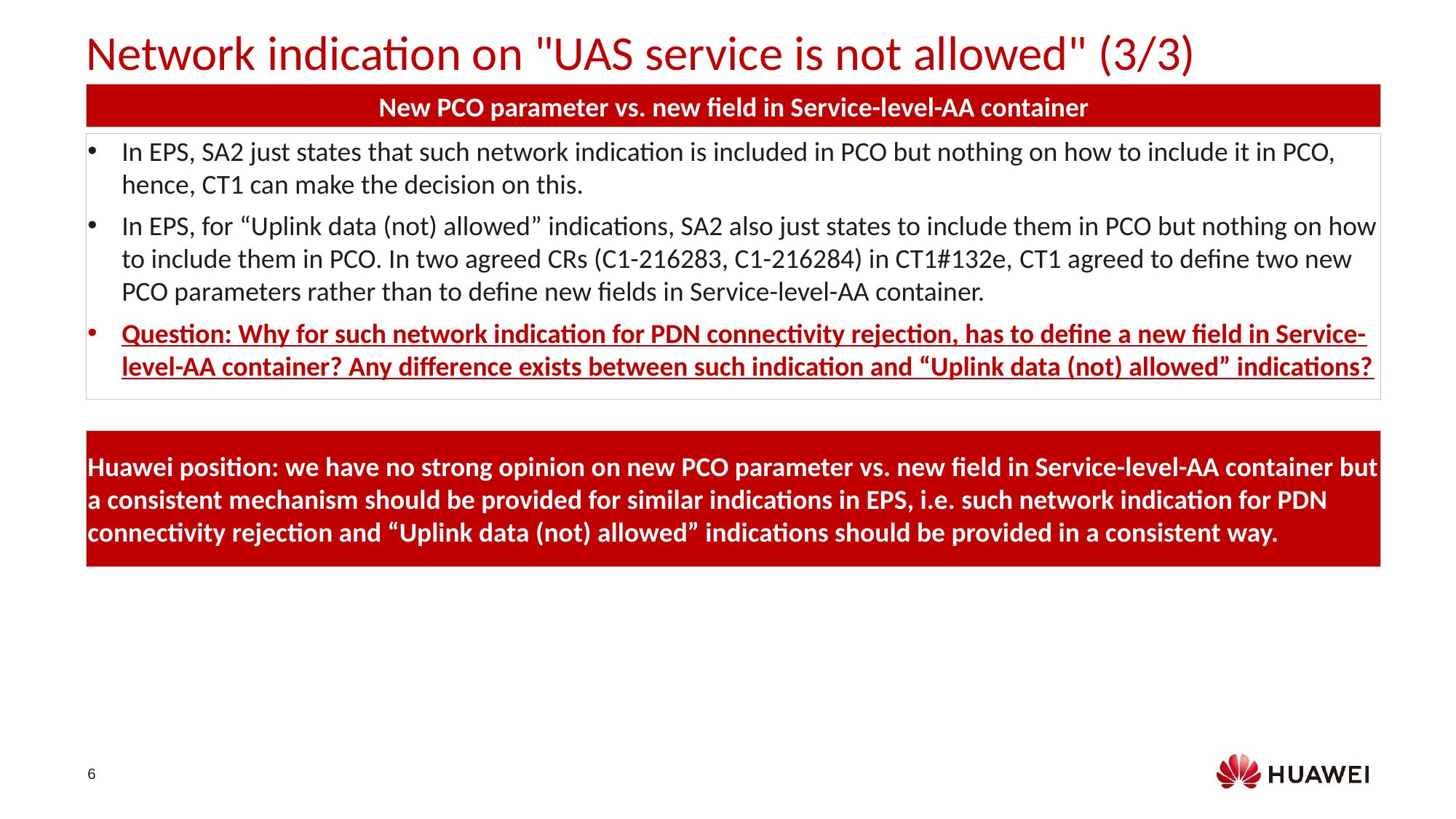

Network indication on "UAS service is not allowed" (3/3)
New PCO parameter vs. new field in Service-level-AA container
In EPS, SA2 just states that such network indication is included in PCO but nothing on how to include it in PCO, hence, CT1 can make the decision on this.
In EPS, for “Uplink data (not) allowed” indications, SA2 also just states to include them in PCO but nothing on how to include them in PCO. In two agreed CRs (C1-216283, C1-216284) in CT1#132e, CT1 agreed to define two new PCO parameters rather than to define new fields in Service-level-AA container.
Question: Why for such network indication for PDN connectivity rejection, has to define a new field in Service-level-AA container? Any difference exists between such indication and “Uplink data (not) allowed” indications?
Huawei position: we have no strong opinion on new PCO parameter vs. new field in Service-level-AA container but a consistent mechanism should be provided for similar indications in EPS, i.e. such network indication for PDN connectivity rejection and “Uplink data (not) allowed” indications should be provided in a consistent way.